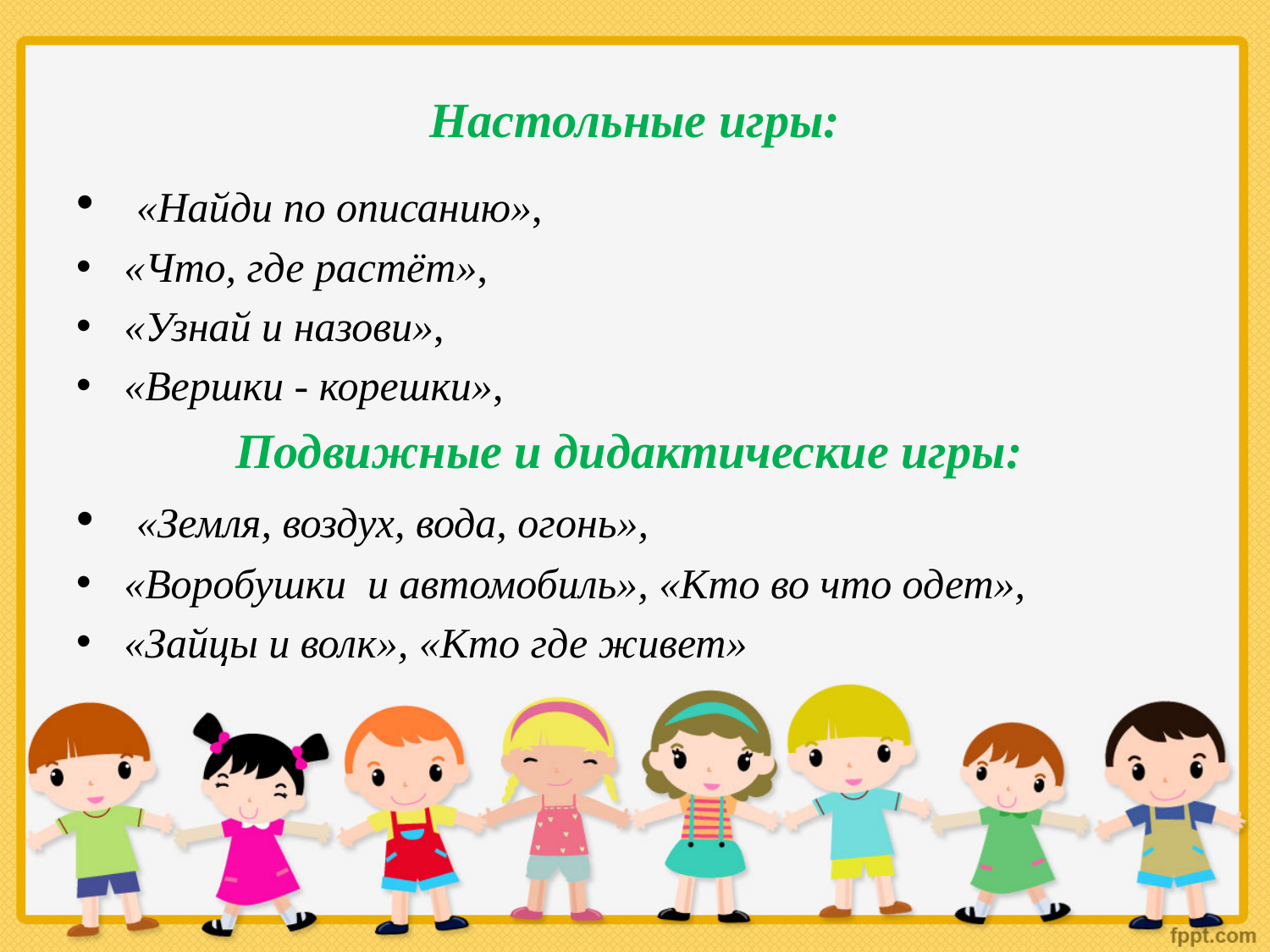

# Настольные игры:
 «Найди по описанию»,
«Что, где растёт»,
«Узнай и назови»,
«Вершки - корешки»,
             Подвижные и дидактические игры:
 «Земля, воздух, вода, огонь»,
«Воробушки  и автомобиль», «Кто во что одет»,
«Зайцы и волк», «Кто где живет»